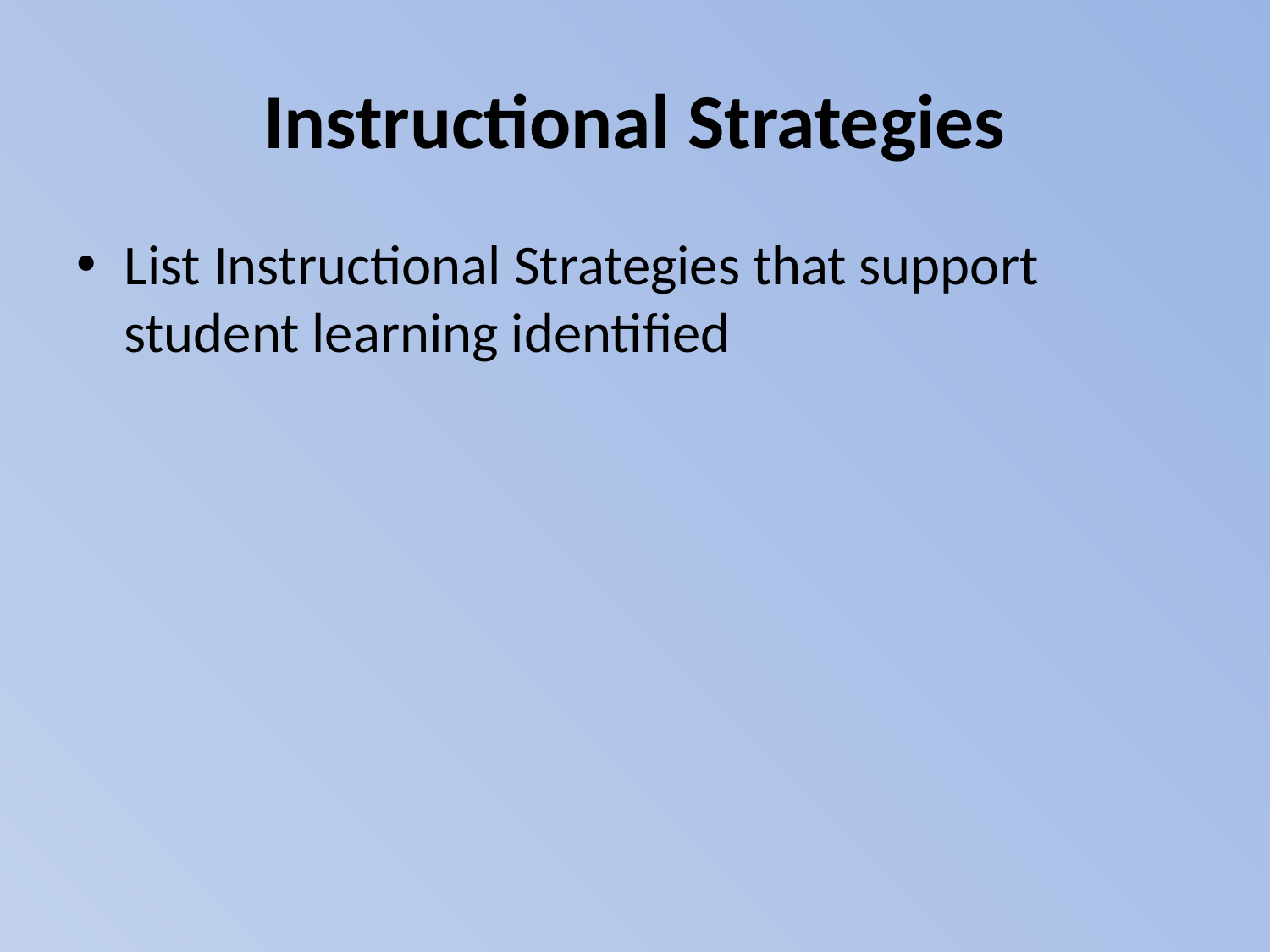

# Instructional Strategies
List Instructional Strategies that support student learning identified